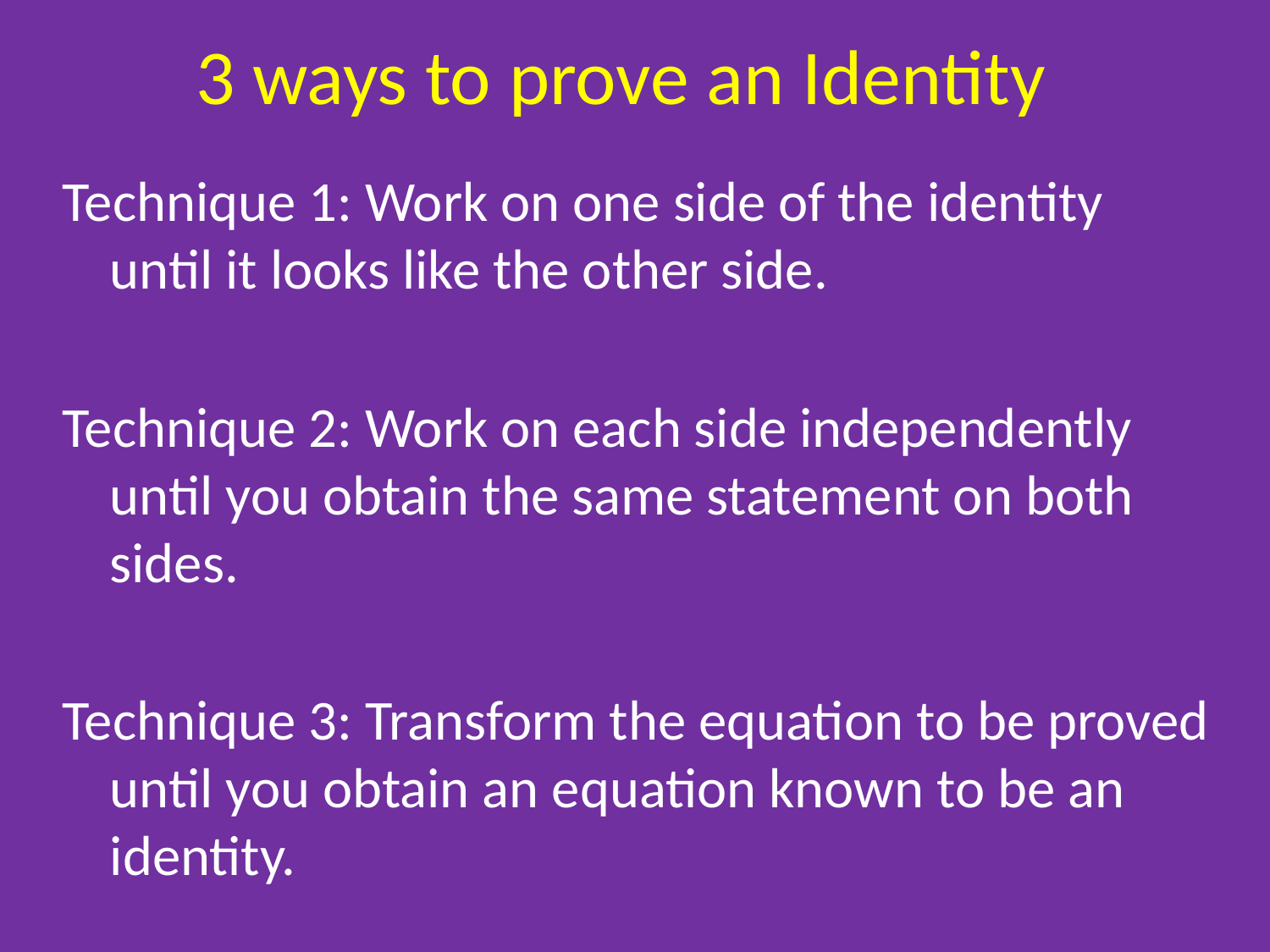

# 3 ways to prove an Identity
Technique 1: Work on one side of the identity until it looks like the other side.

Technique 2: Work on each side independently until you obtain the same statement on both sides.

Technique 3: Transform the equation to be proved until you obtain an equation known to be an identity.